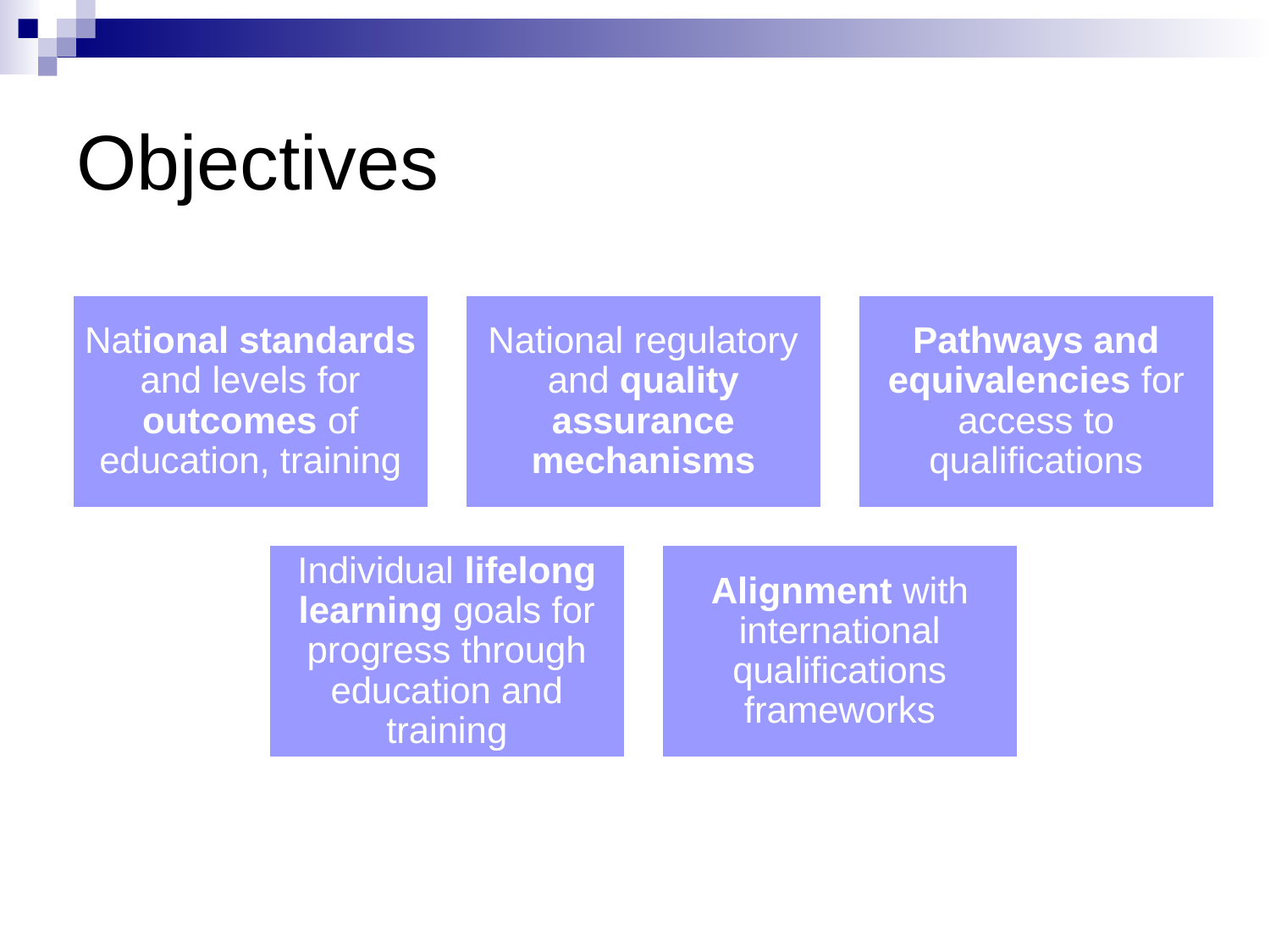

Objectives
National standards and levels for outcomes of education, training
National regulatory and quality assurance mechanisms
Pathways and equivalencies for access to qualifications
Individual lifelong learning goals for progress through education and training
Alignment with international qualifications frameworks